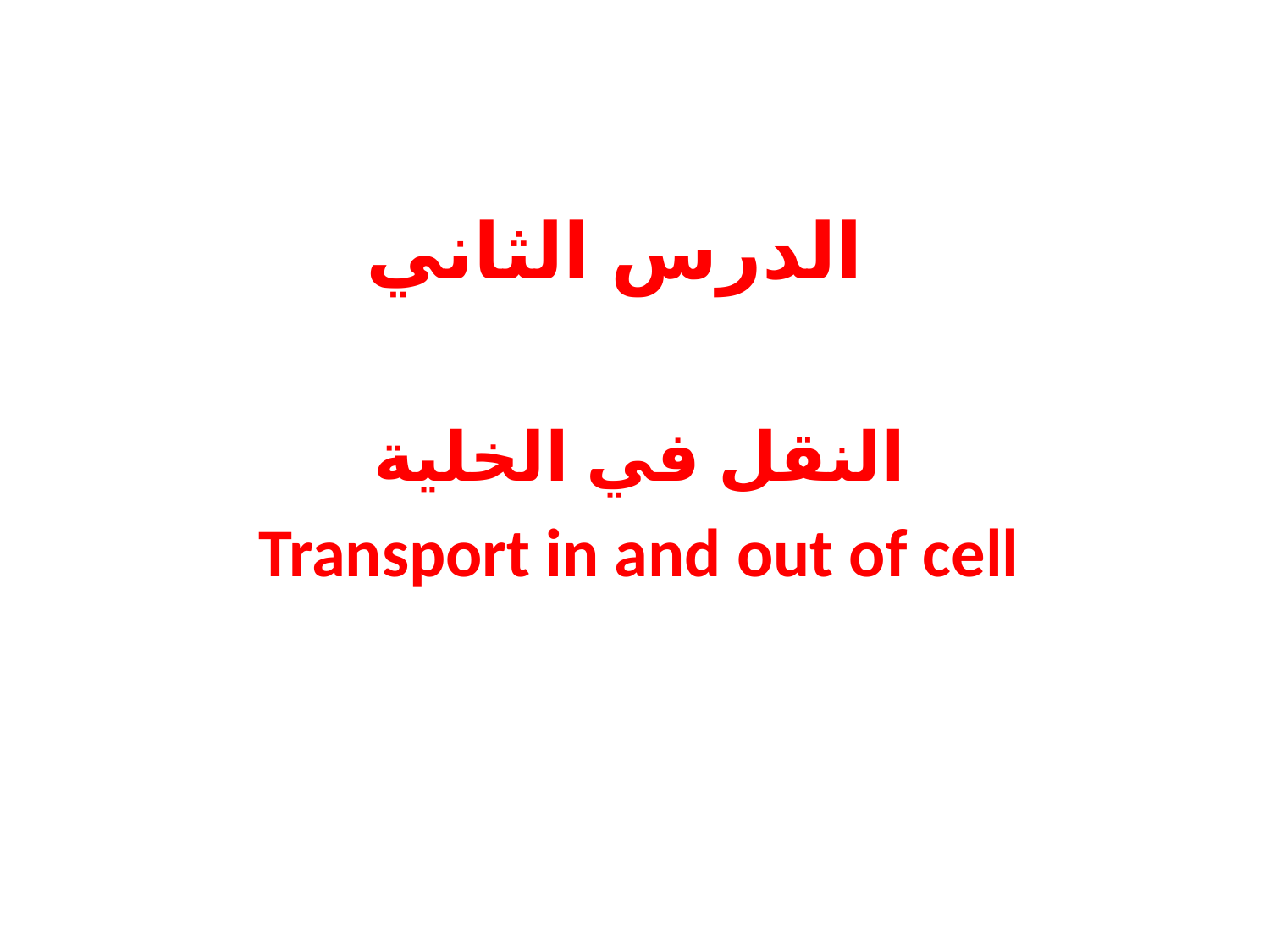

# الدرس الثاني
النقل في الخلية
Transport in and out of cell